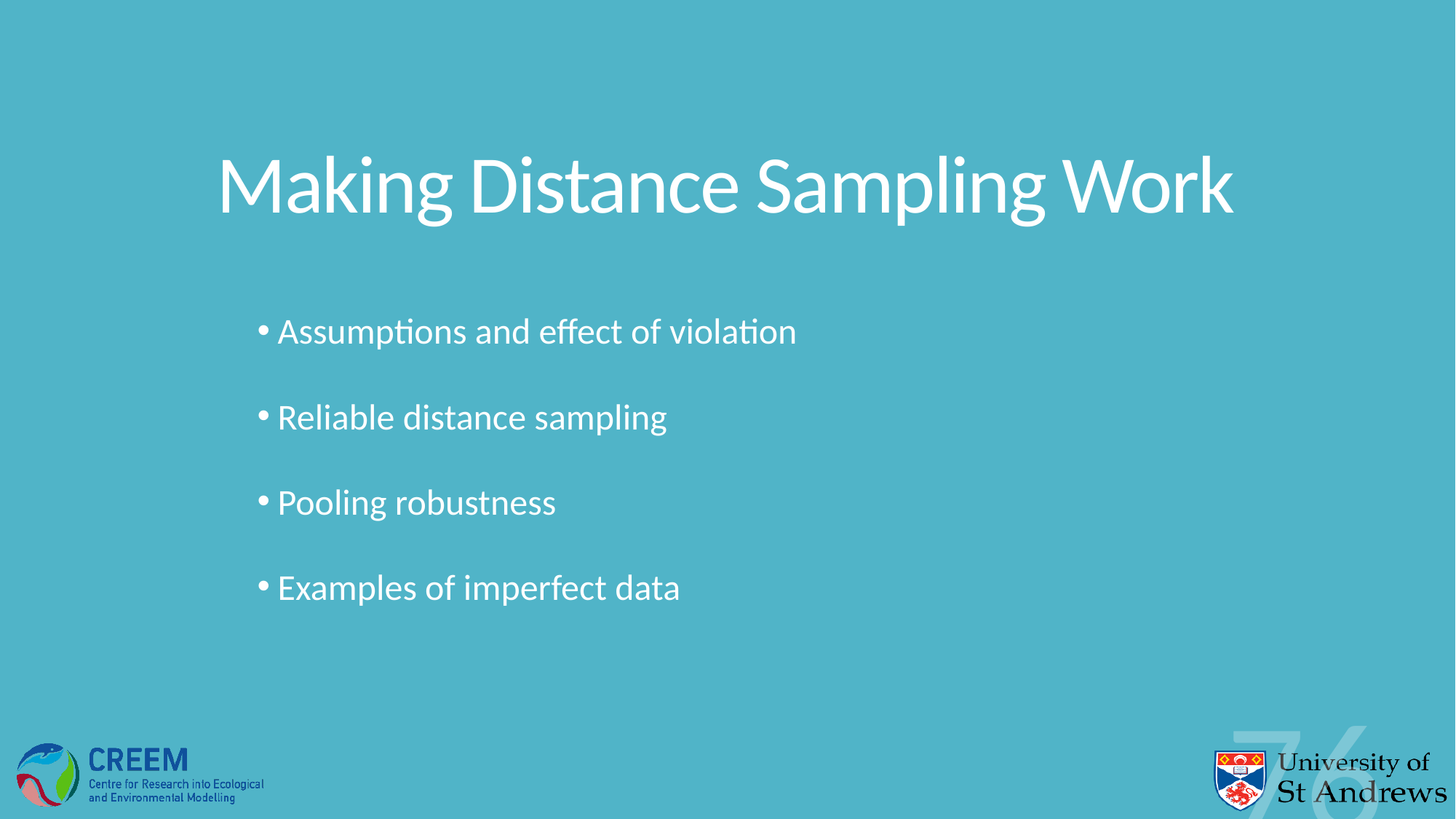

# Making Distance Sampling Work
Assumptions and effect of violation
Reliable distance sampling
Pooling robustness
Examples of imperfect data
76